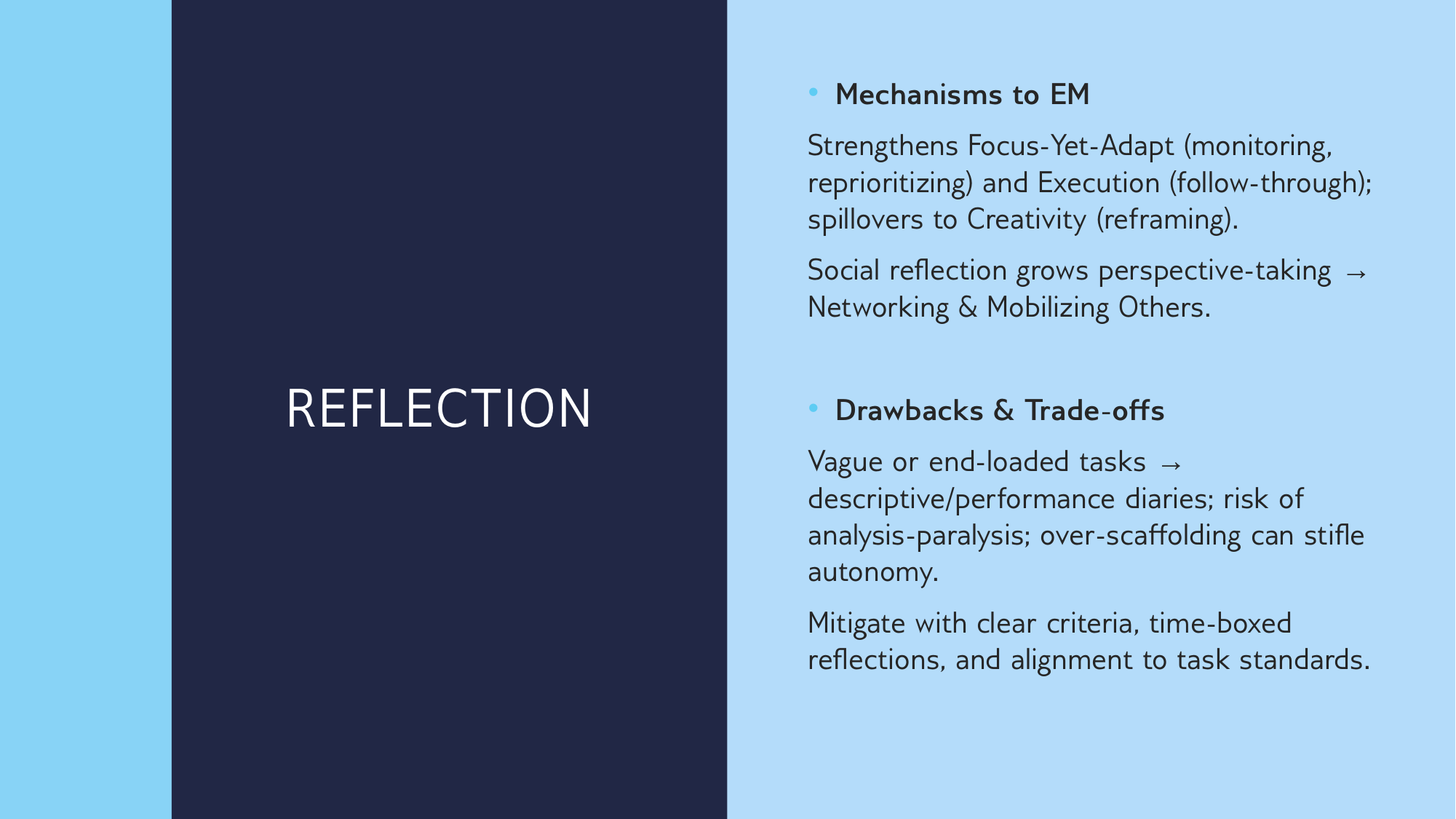

Mechanisms to EM
Strengthens Focus‑Yet‑Adapt (monitoring, reprioritizing) and Execution (follow‑through); spillovers to Creativity (reframing).
Social reflection grows perspective‑taking → Networking & Mobilizing Others.

Drawbacks & Trade-offs
Vague or end‑loaded tasks → descriptive/performance diaries; risk of analysis‑paralysis; over‑scaffolding can stifle autonomy.
Mitigate with clear criteria, time‑boxed reflections, and alignment to task standards.

# Reflection